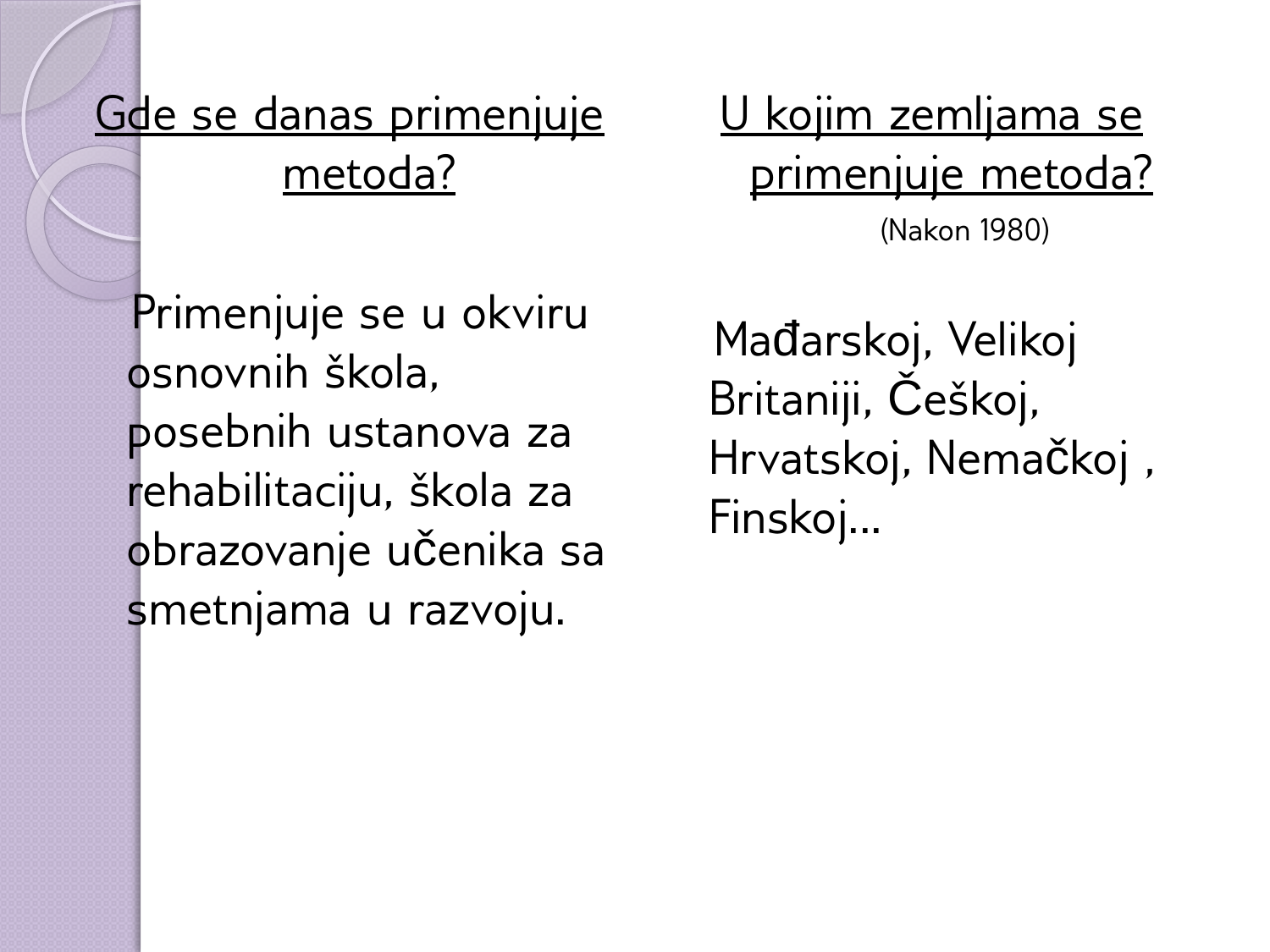

Gde se danas primenjuje metoda?

   Primenjuje se u okviru  osnovnih škola, posebnih ustanova za rehabilitaciju, škola za obrazovanje učenika sa smetnjama u razvoju.

U kojim zemljama se primenjuje metoda?
       (Nakon 1980)

   Mađarskoj, Velikoj Britaniji, Češkoj, Hrvatskoj, Nemačkoj , Finskoj...